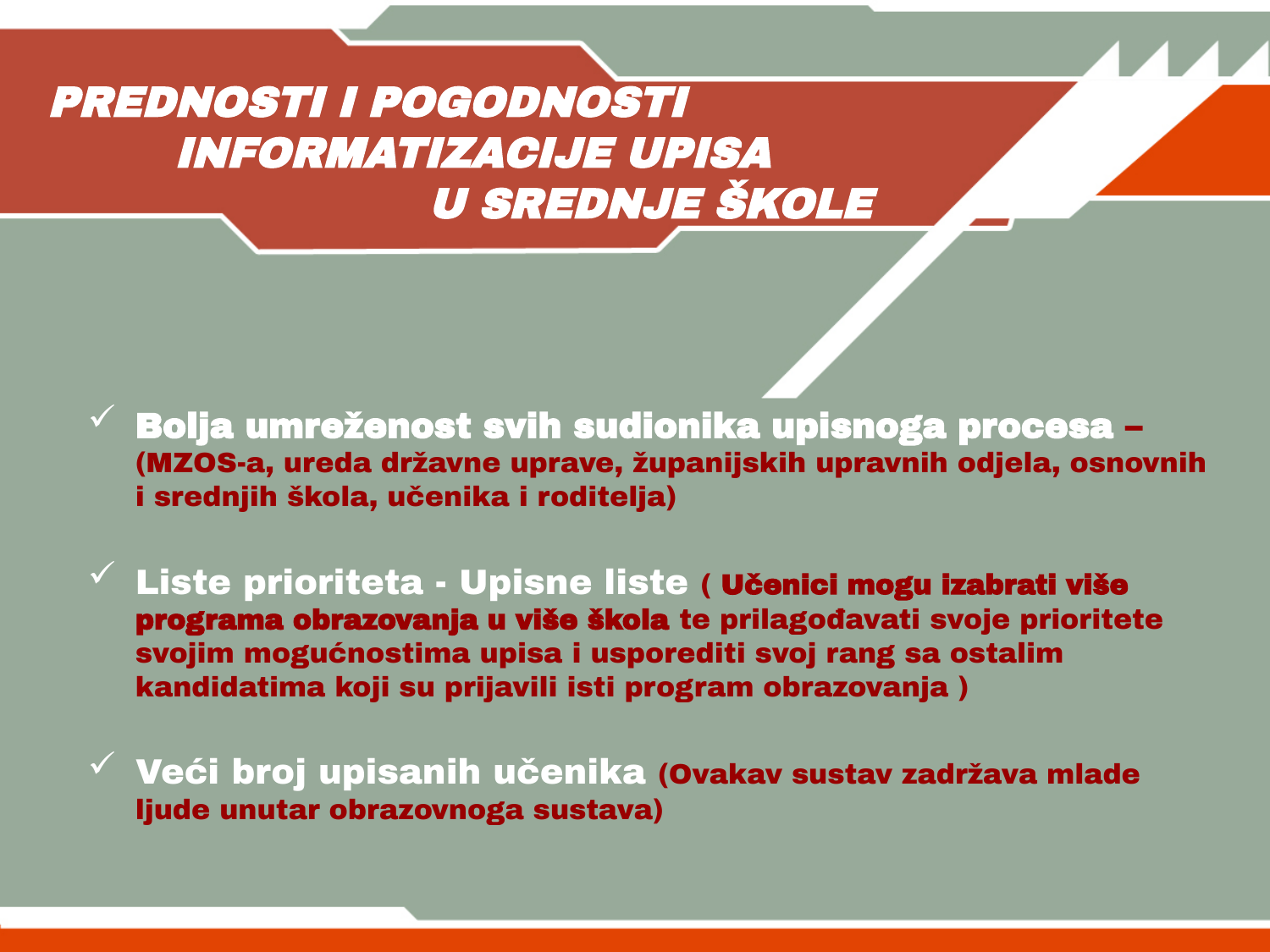

# PREDNOSTI I POGODNOSTI INFORMATIZACIJE UPISA U SREDNJE ŠKOLE
Bolja umreženost svih sudionika upisnoga procesa – (MZOS-a, ureda državne uprave, županijskih upravnih odjela, osnovnih i srednjih škola, učenika i roditelja)

Liste prioriteta - Upisne liste ( Učenici mogu izabrati više programa obrazovanja u više škola te prilagođavati svoje prioritete svojim mogućnostima upisa i usporediti svoj rang sa ostalim kandidatima koji su prijavili isti program obrazovanja )

Veći broj upisanih učenika (Ovakav sustav zadržava mlade ljude unutar obrazovnoga sustava)